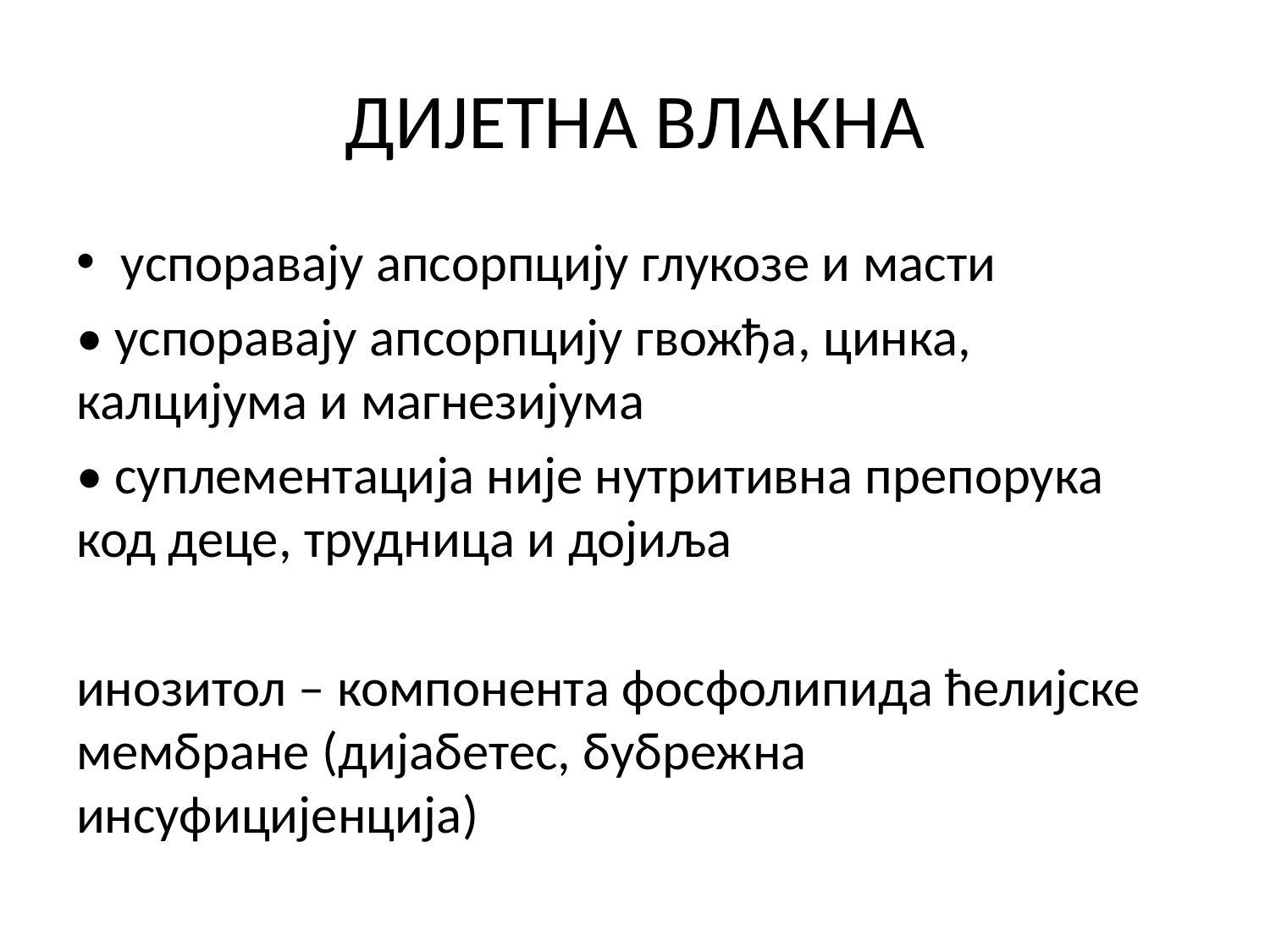

# ДИЈЕТНА ВЛАКНА
успоравају апсорпцију глукозе и масти
• успоравају апсорпцију гвожђа, цинка, калцијума и магнезијума
• суплементација није нутритивна препорука код деце, трудница и дојиља

инозитол – компонента фосфолипида ћелијске мембране (дијабетес, бубрежна инсуфицијенција)